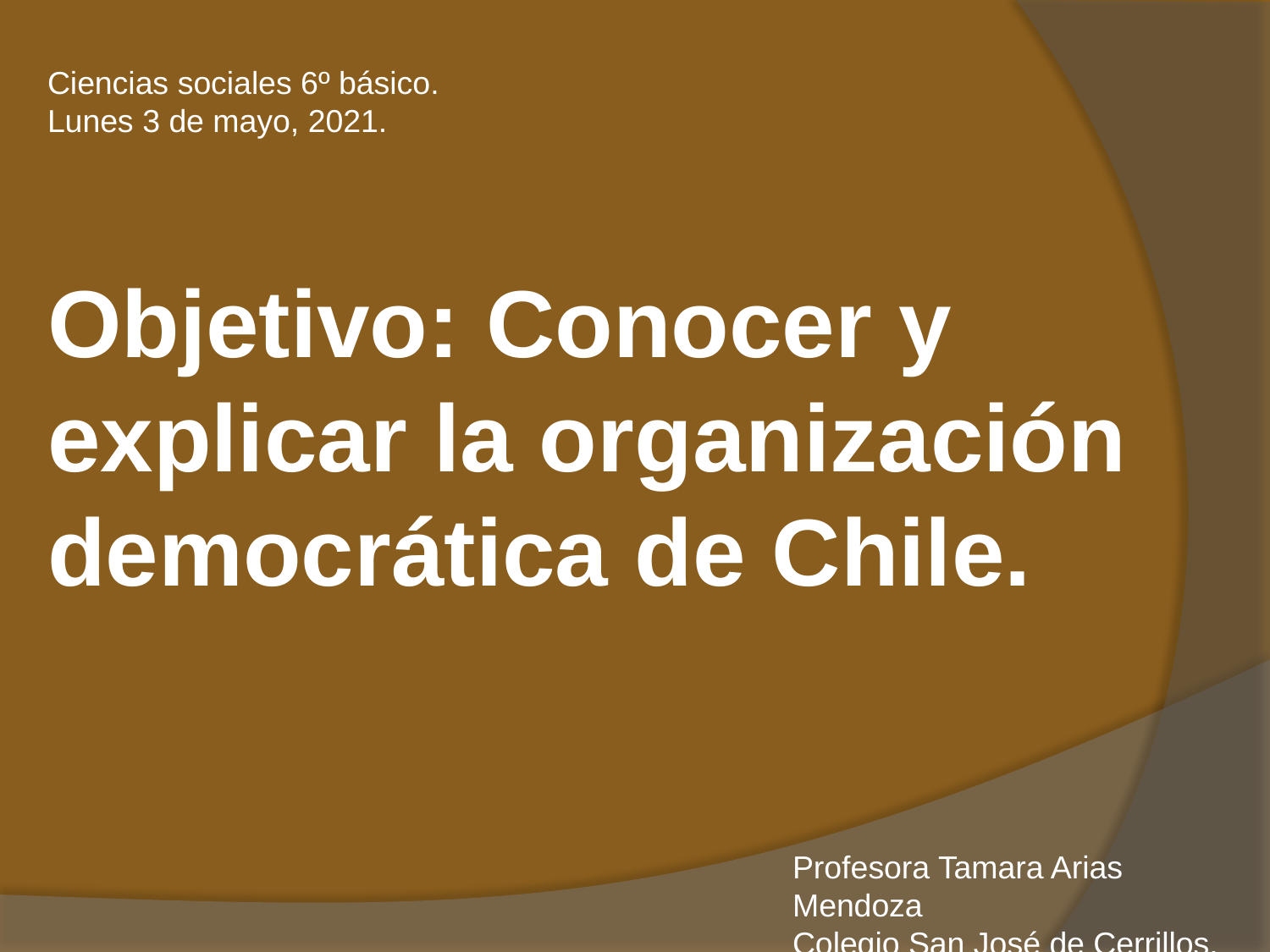

Ciencias sociales 6º básico.
Lunes 3 de mayo, 2021.
Objetivo: Conocer y explicar la organización democrática de Chile.
Profesora Tamara Arias Mendoza
Colegio San José de Cerrillos.